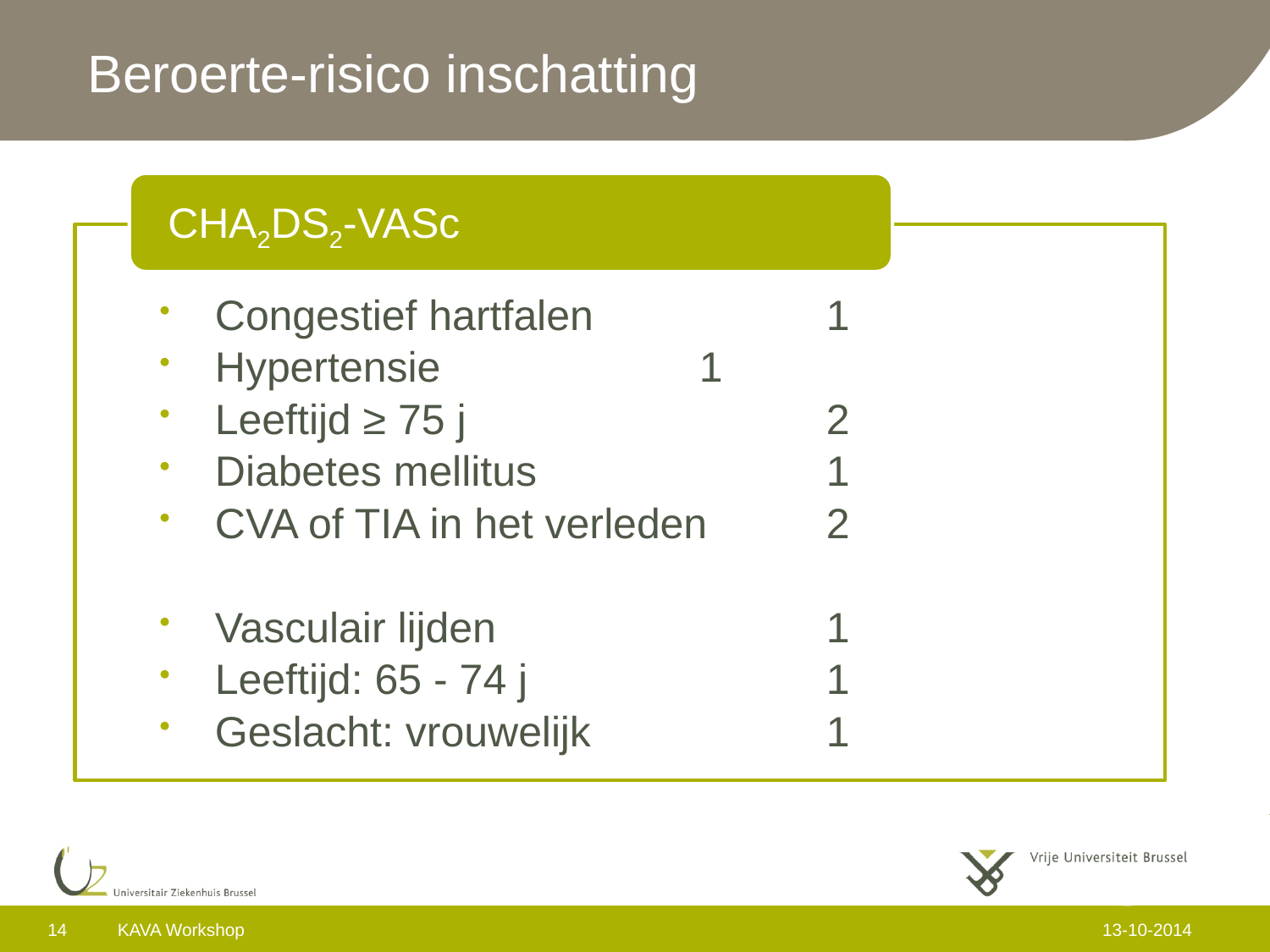

# Beroerte-risico inschatting
  Congestief hartfalen		1
  Hypertensie			1
  Leeftijd ≥ 75 j			2
  Diabetes mellitus			1
  CVA of TIA in het verleden	2

  Vasculair lijden			1
  Leeftijd: 65 - 74 j			1
  Geslacht: vrouwelijk		1
CHA2DS2-VASc
14
KAVA Workshop
13-10-2014